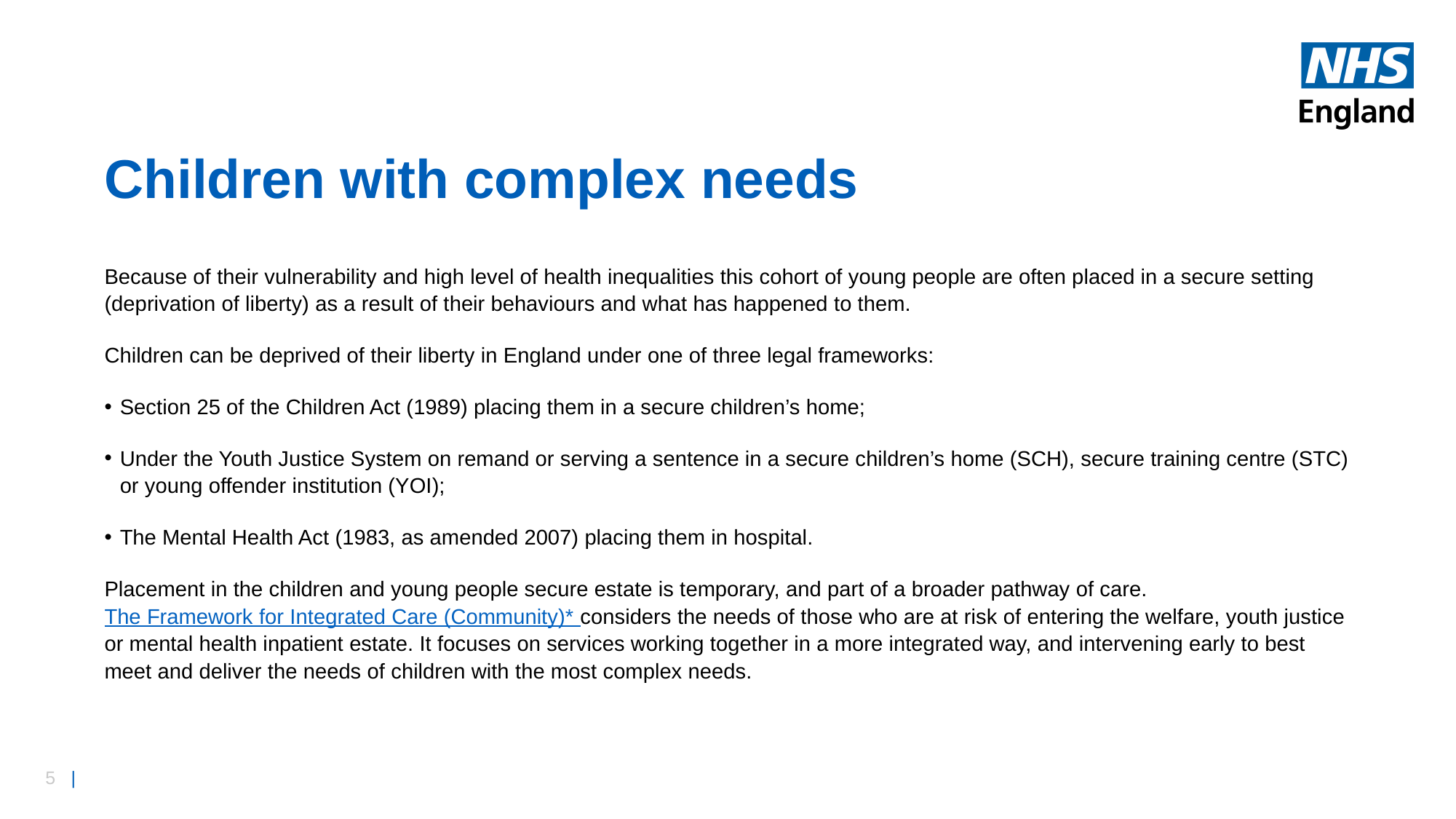

# Children with complex needs
Because of their vulnerability and high level of health inequalities this cohort of young people are often placed in a secure setting (deprivation of liberty) as a result of their behaviours and what has happened to them.
Children can be deprived of their liberty in England under one of three legal frameworks:
Section 25 of the Children Act (1989) placing them in a secure children’s home;
Under the Youth Justice System on remand or serving a sentence in a secure children’s home (SCH), secure training centre (STC) or young offender institution (YOI);
The Mental Health Act (1983, as amended 2007) placing them in hospital.
Placement in the children and young people secure estate is temporary, and part of a broader pathway of care. The Framework for Integrated Care (Community)* considers the needs of those who are at risk of entering the welfare, youth justice or mental health inpatient estate. It focuses on services working together in a more integrated way, and intervening early to best meet and deliver the needs of children with the most complex needs.